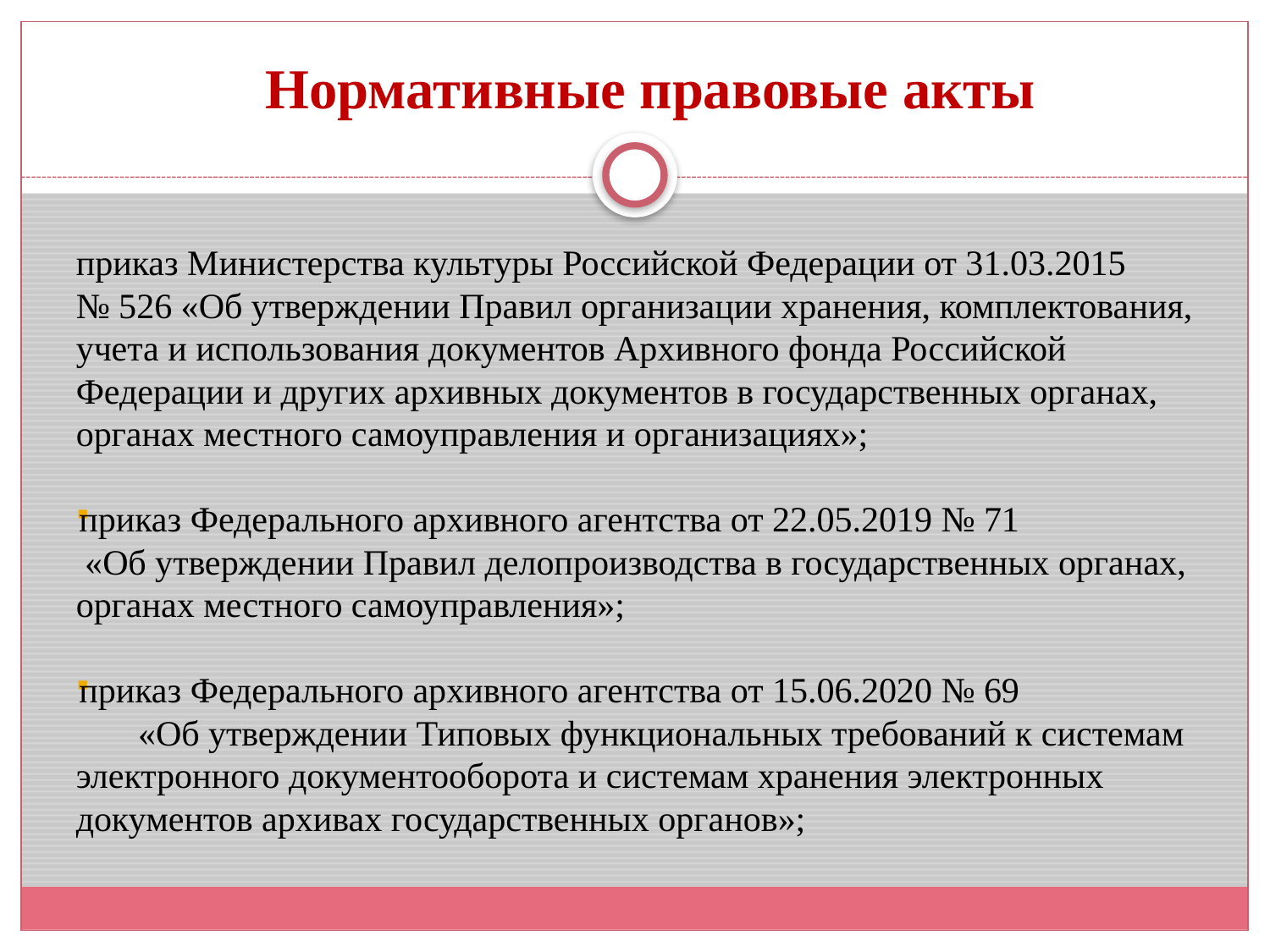

# Нормативные правовые акты

приказ Министерства культуры Российской Федерации от 31.03.2015      № 526 «Об утверждении Правил организации хранения, комплектования, учета и использования документов Архивного фонда Российской Федерации и других архивных документов в государственных органах, органах местного самоуправления и организациях»;

приказ Федерального архивного агентства от 22.05.2019 № 71
 «Об утверждении Правил делопроизводства в государственных органах, органах местного самоуправления»;

приказ Федерального архивного агентства от 15.06.2020 № 69                           «Об утверждении Типовых функциональных требований к системам электронного документооборота и системам хранения электронных документов архивах государственных органов»;